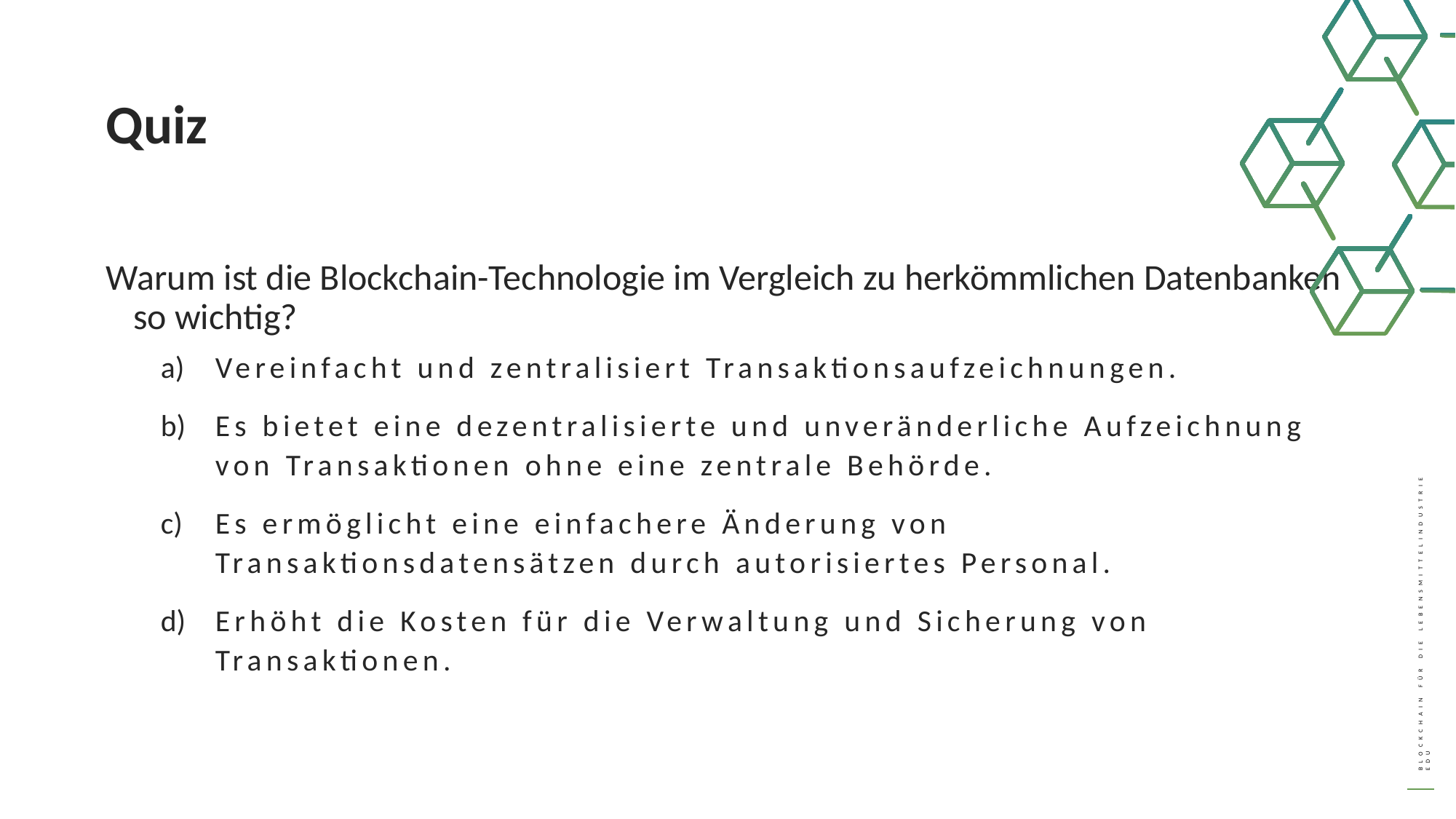

Quiz
Warum ist die Blockchain-Technologie im Vergleich zu herkömmlichen Datenbanken so wichtig?
Vereinfacht und zentralisiert Transaktionsaufzeichnungen.
Es bietet eine dezentralisierte und unveränderliche Aufzeichnung von Transaktionen ohne eine zentrale Behörde.
Es ermöglicht eine einfachere Änderung von Transaktionsdatensätzen durch autorisiertes Personal.
Erhöht die Kosten für die Verwaltung und Sicherung von Transaktionen.